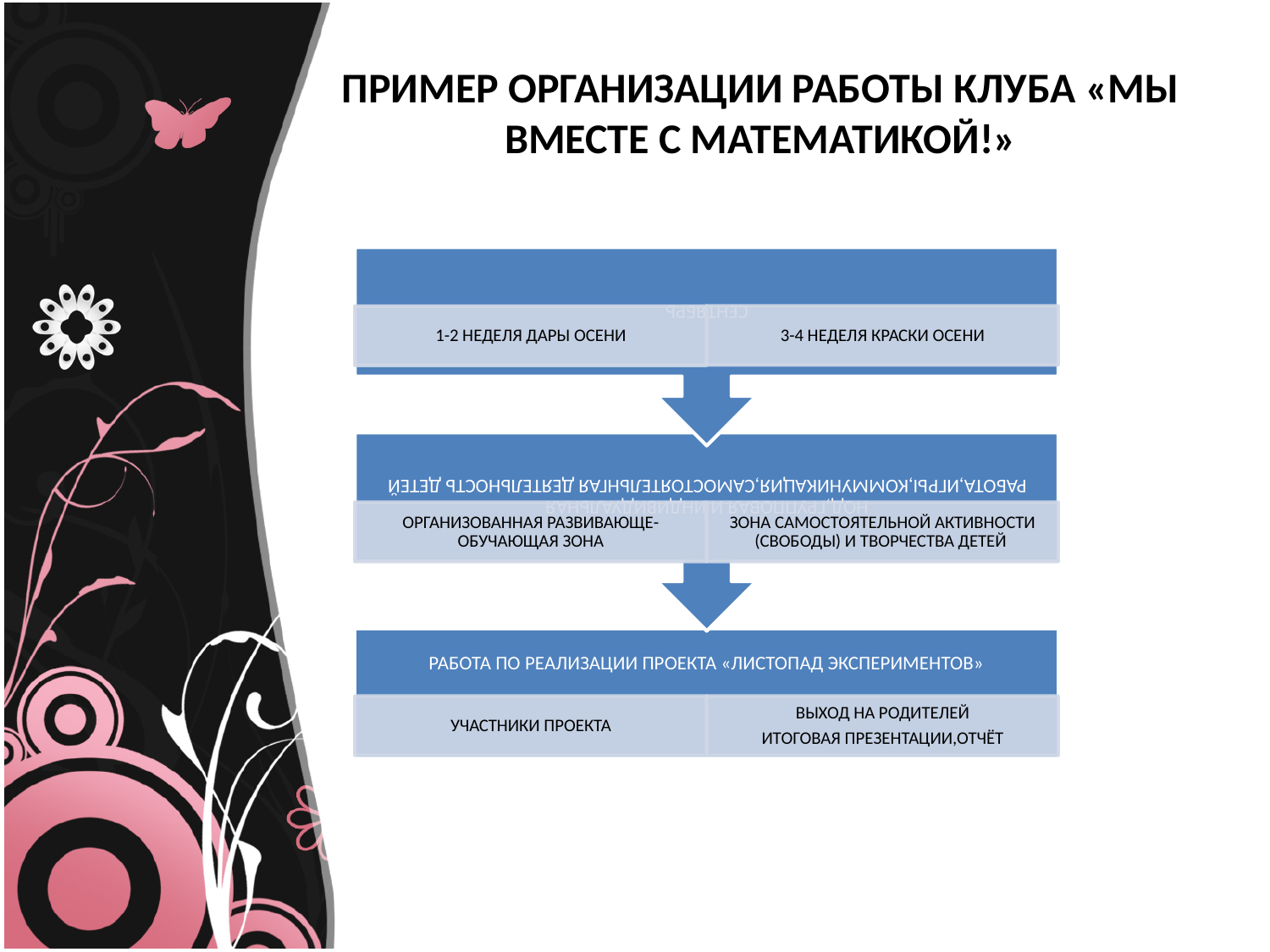

# ПРИМЕР ОРГАНИЗАЦИИ РАБОТЫ КЛУБА «МЫ ВМЕСТЕ С МАТЕМАТИКОЙ!»
РАБОТА ПО РЕАЛИЗАЦИИ ПРОЕКТА «ЛИСТОПАД ЭКСПЕРИМЕНТОВ»
УЧАСТНИКИ ПРОЕКТА
ВЫХОД НА РОДИТЕЛЕЙ
ИТОГОВАЯ ПРЕЗЕНТАЦИИ,ОТЧЁТ
НОД,ГРУППОВАЯ И ИНДИВИДУАЛЬНАЯ РАБОТА,ИГРЫ,КОММУНИКАЦИЯ,САМОСТОЯТЕЛЬНГАЯ ДЕЯТЕЛЬНОСТЬ ДЕТЕЙ
ОРГАНИЗОВАННАЯ РАЗВИВАЮЩЕ-ОБУЧАЮЩАЯ ЗОНА
ЗОНА САМОСТОЯТЕЛЬНОЙ АКТИВНОСТИ (СВОБОДЫ) И ТВОРЧЕСТВА ДЕТЕЙ
СЕНТЯБРЬ
1-2 НЕДЕЛЯ ДАРЫ ОСЕНИ
3-4 НЕДЕЛЯ КРАСКИ ОСЕНИ